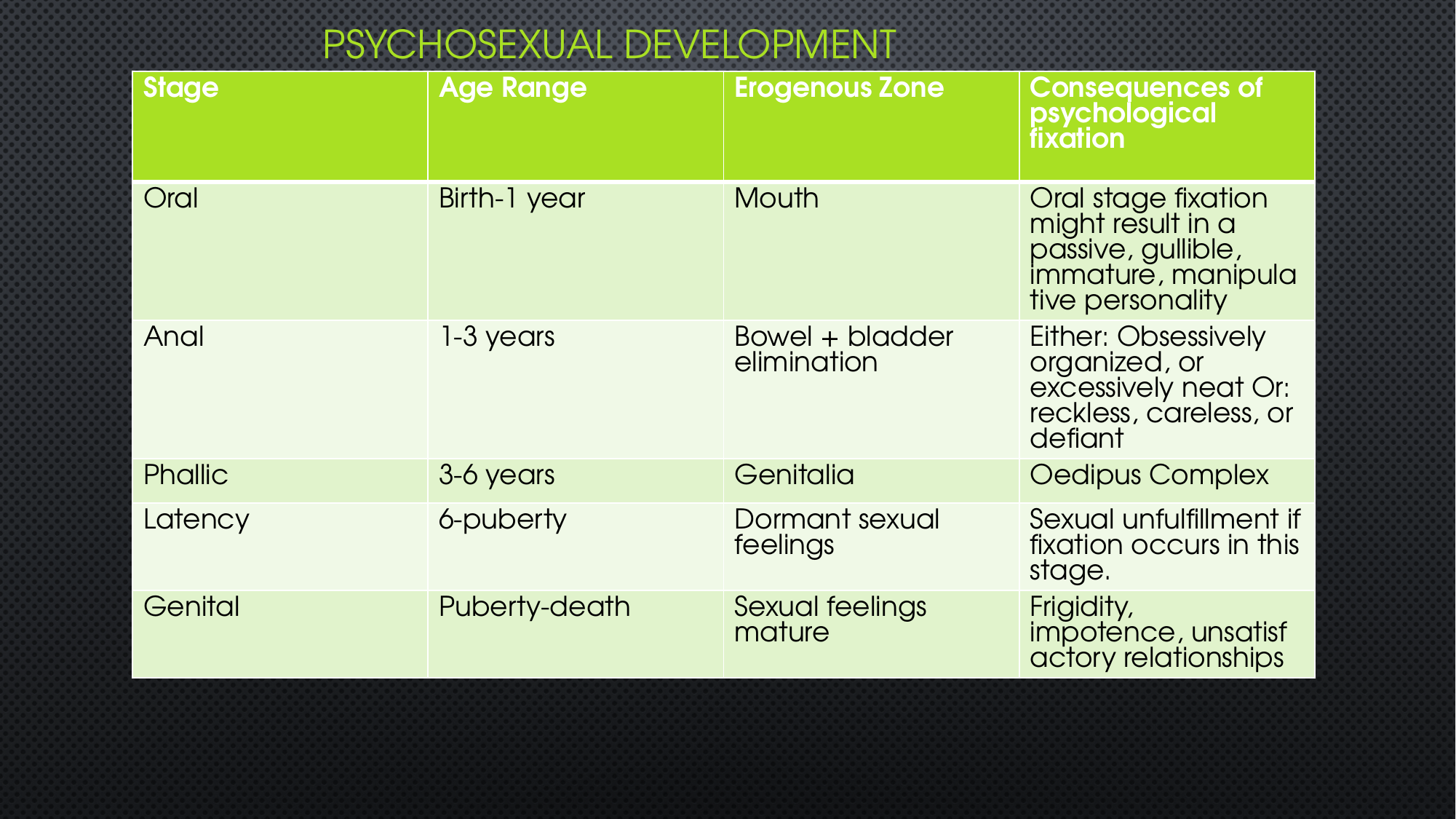

# Psychosexual development
| Stage | Age Range | Erogenous Zone | Consequences of psychological fixation |
| --- | --- | --- | --- |
| Oral | Birth-1 year | Mouth | Oral stage fixation might result in a passive, gullible, immature, manipulative personality |
| Anal | 1-3 years | Bowel + bladder elimination | Either: Obsessively organized, or excessively neat Or: reckless, careless, or defiant |
| Phallic | 3-6 years | Genitalia | Oedipus Complex |
| Latency | 6-puberty | Dormant sexual feelings | Sexual unfulfillment if fixation occurs in this stage. |
| Genital | Puberty-death | Sexual feelings mature | Frigidity, impotence, unsatisfactory relationships |